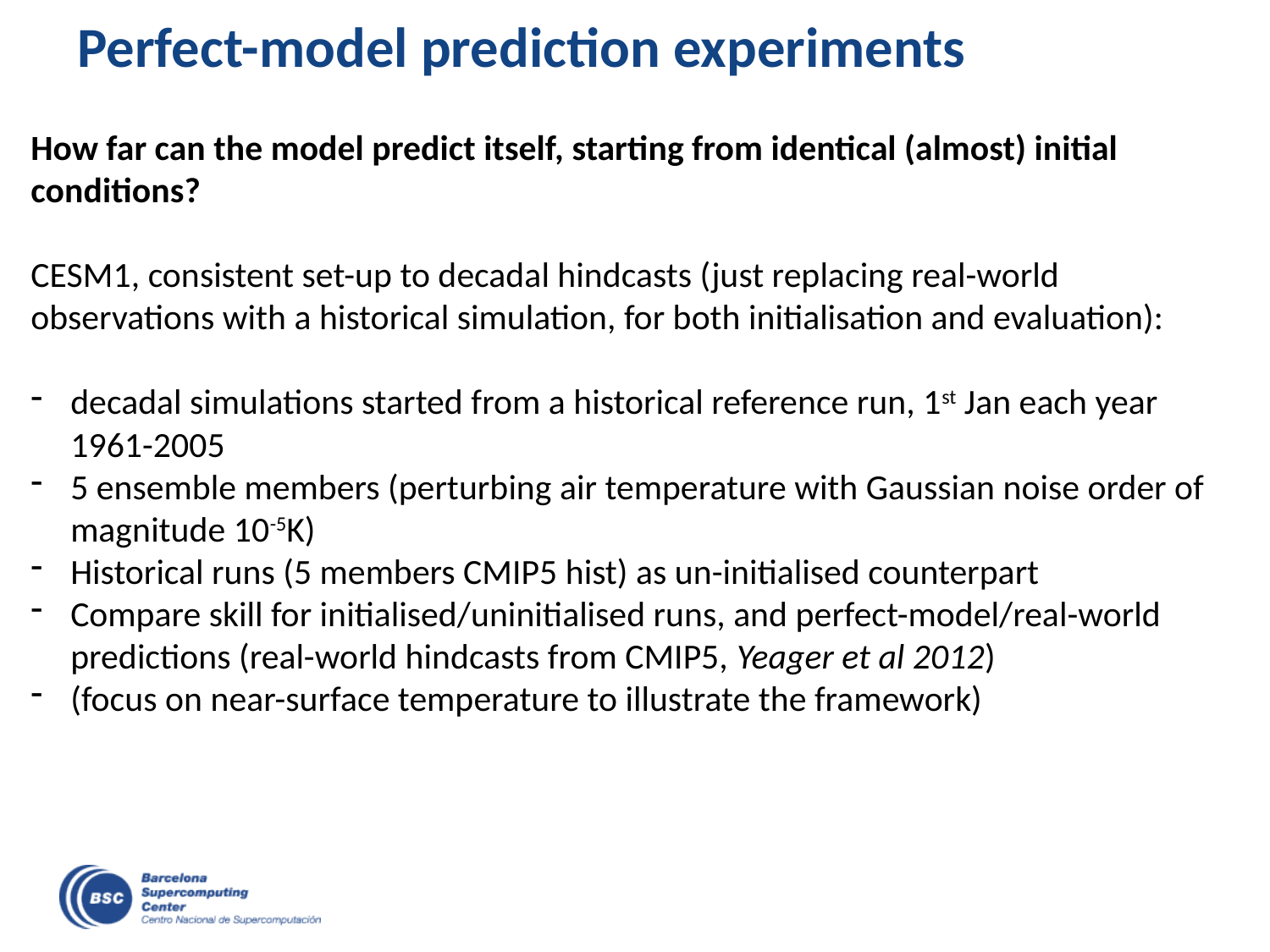

# Perfect-model prediction experiments
How far can the model predict itself, starting from identical (almost) initial conditions?

CESM1, consistent set-up to decadal hindcasts (just replacing real-world observations with a historical simulation, for both initialisation and evaluation):

decadal simulations started from a historical reference run, 1st Jan each year 1961-2005
5 ensemble members (perturbing air temperature with Gaussian noise order of magnitude 10-5K)
Historical runs (5 members CMIP5 hist) as un-initialised counterpart
Compare skill for initialised/uninitialised runs, and perfect-model/real-world predictions (real-world hindcasts from CMIP5, Yeager et al 2012)
(focus on near-surface temperature to illustrate the framework)